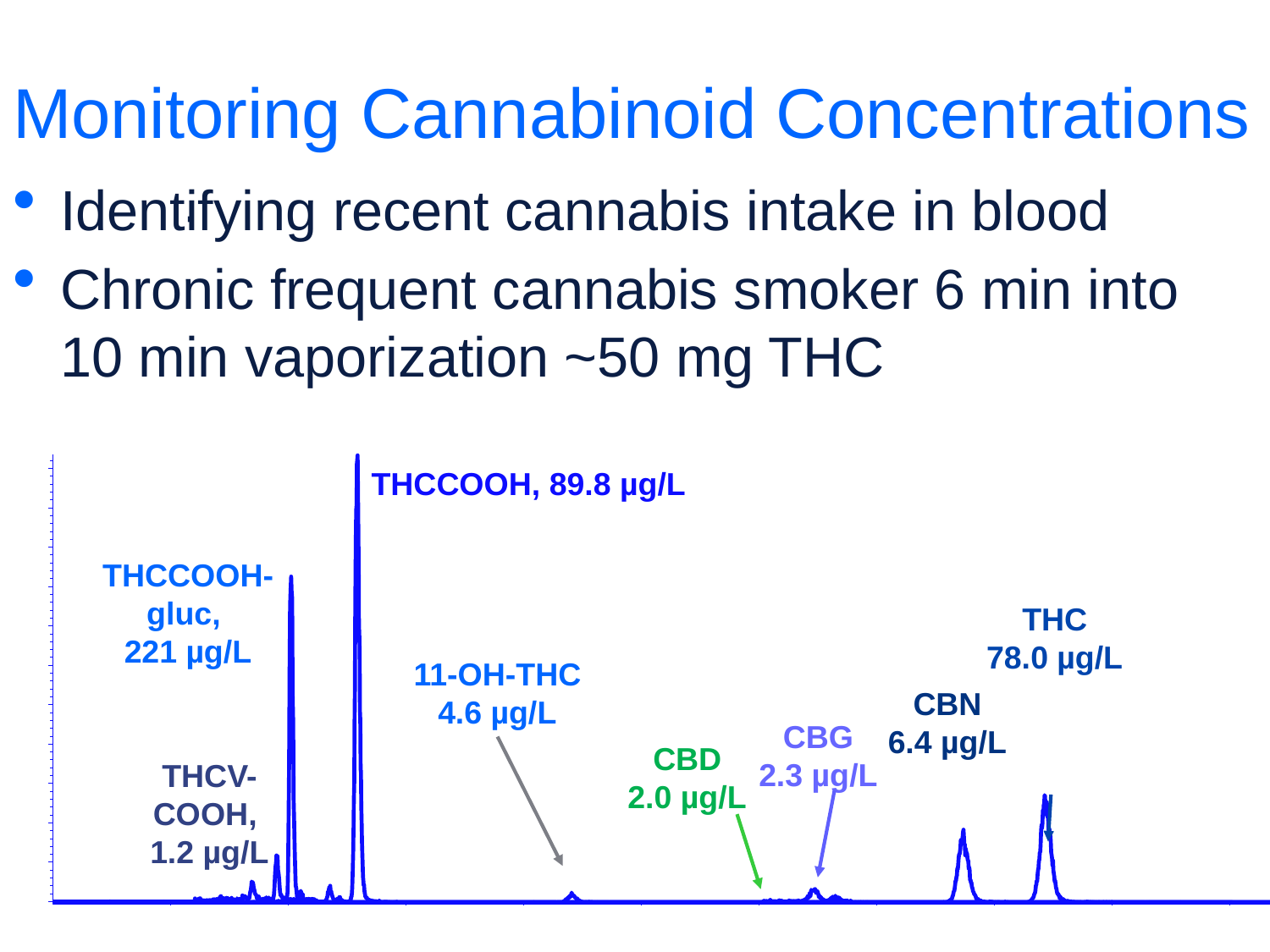

# Monitoring Cannabinoid Concentrations
Identifying recent cannabis intake in blood
Chronic frequent cannabis smoker 6 min into 10 min vaporization ~50 mg THC

THCCOOH, 89.8 µg/L
THCCOOH-gluc,
221 µg/L

THC
78.0 µg/L
11-OH-THC
4.6 µg/L

CBN
6.4 µg/L
CBG
2.3 µg/L
CBD
2.0 µg/L
THCV-
COOH,
1.2 µg/L